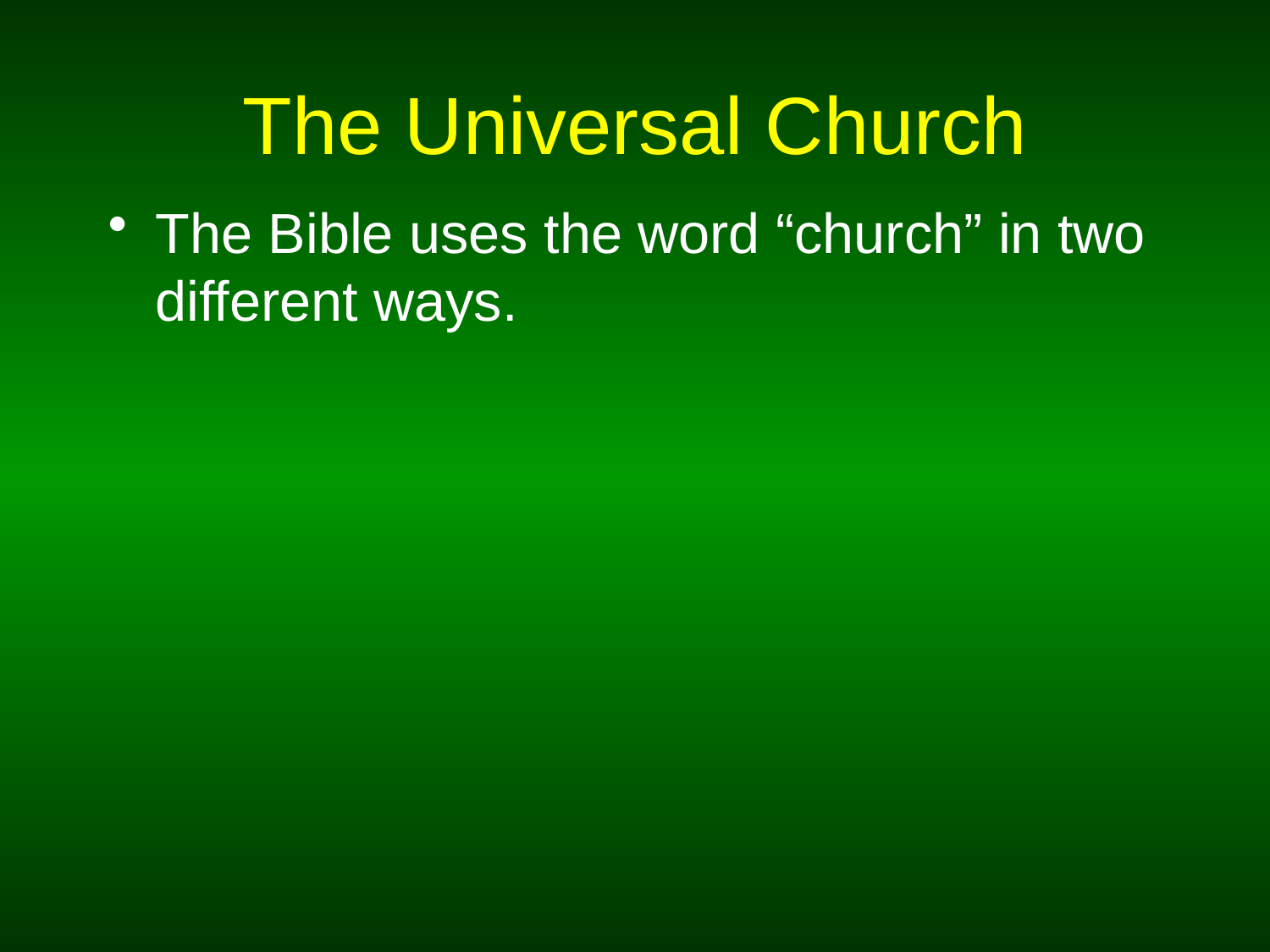

# The Universal Church
The Bible uses the word “church” in two different ways.